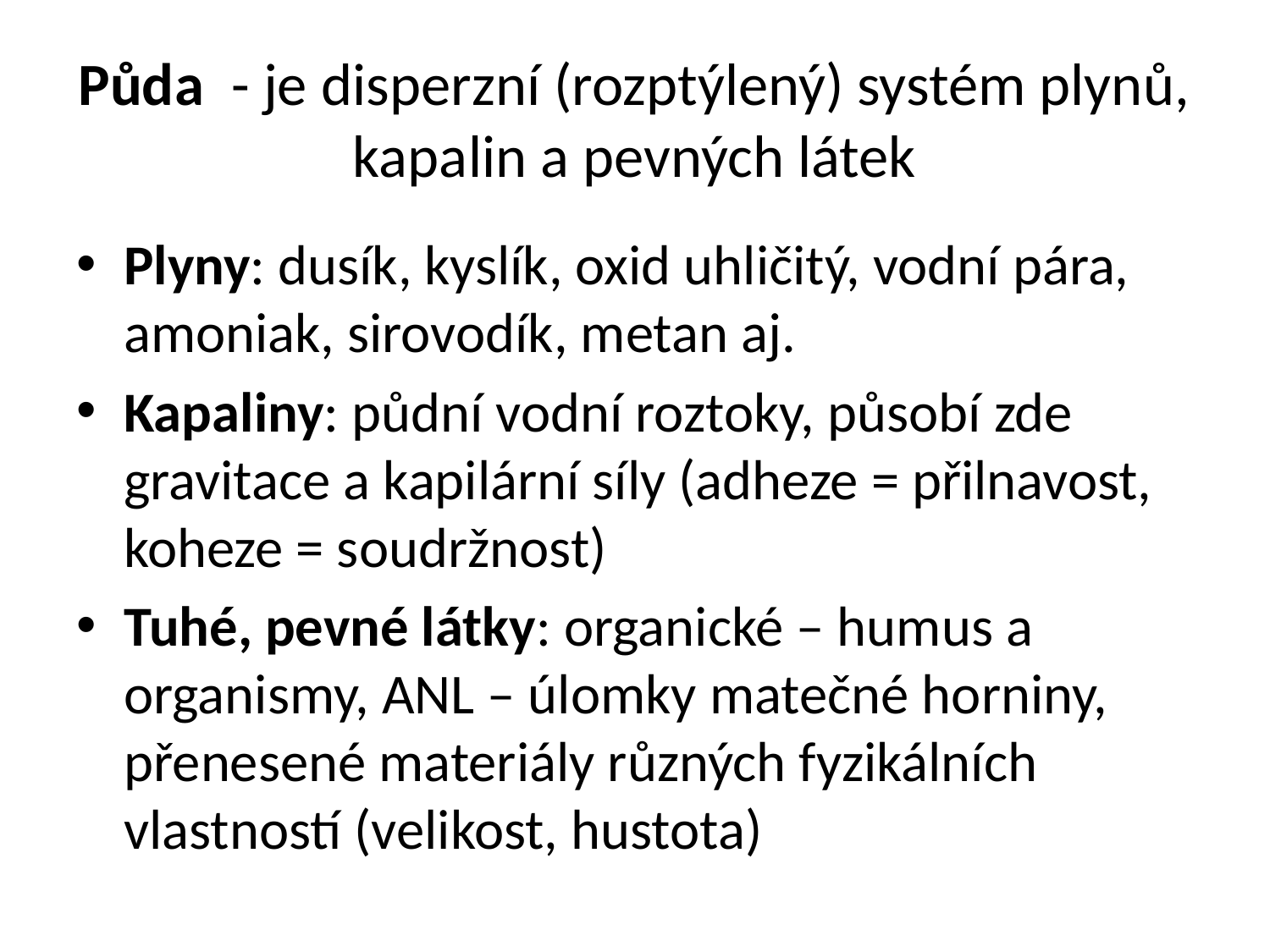

# Půda  - je disperzní (rozptýlený) systém plynů, kapalin a pevných látek
Plyny: dusík, kyslík, oxid uhličitý, vodní pára, amoniak, sirovodík, metan aj.
Kapaliny: půdní vodní roztoky, působí zde gravitace a kapilární síly (adheze = přilnavost, koheze = soudržnost)
Tuhé, pevné látky: organické – humus a organismy, ANL – úlomky matečné horniny, přenesené materiály různých fyzikálních vlastností (velikost, hustota)